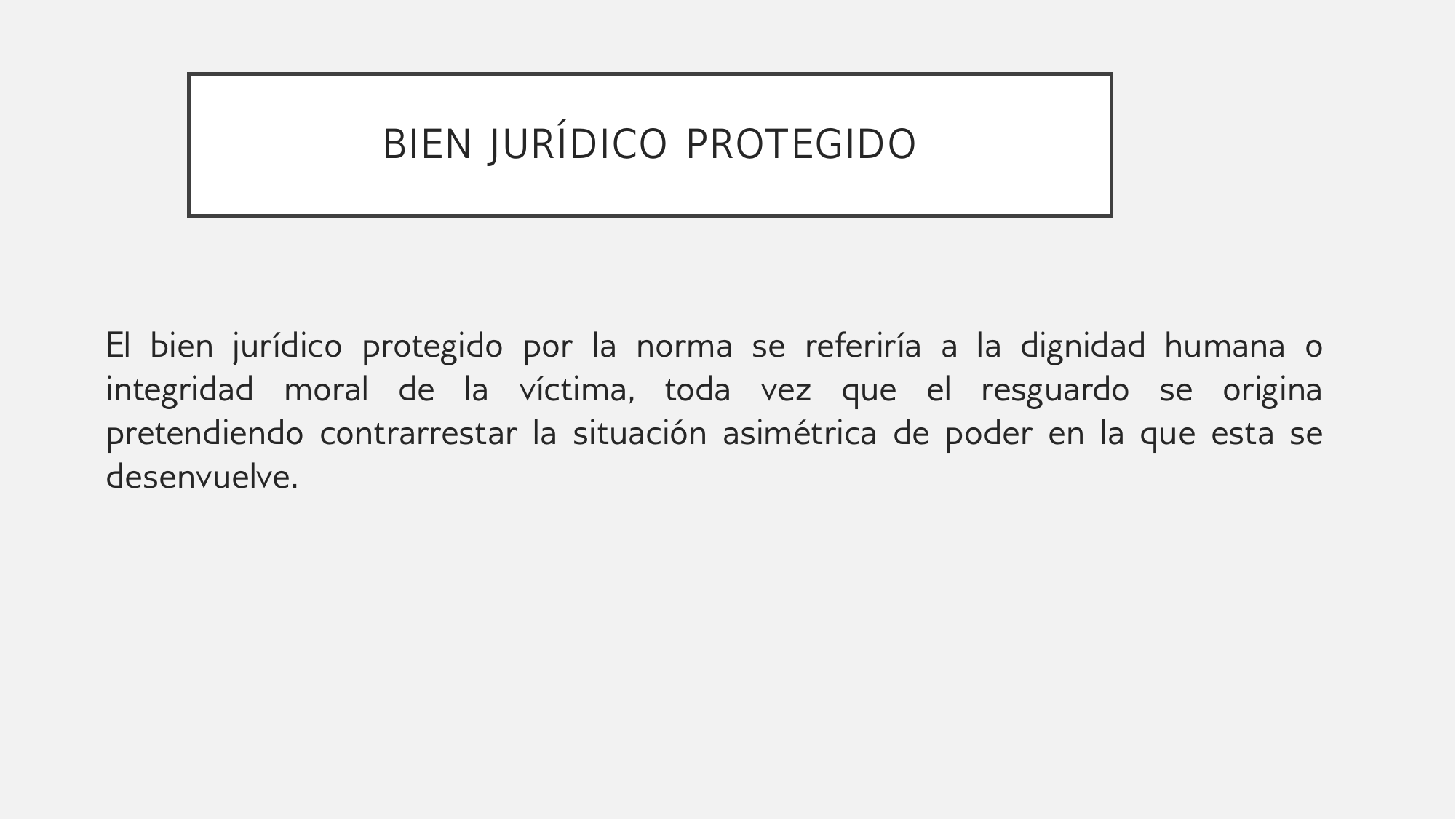

# Bien jurídico protegido
El bien jurídico protegido por la norma se referiría a la dignidad humana o integridad moral de la víctima, toda vez que el resguardo se origina pretendiendo contrarrestar la situación asimétrica de poder en la que esta se desenvuelve.